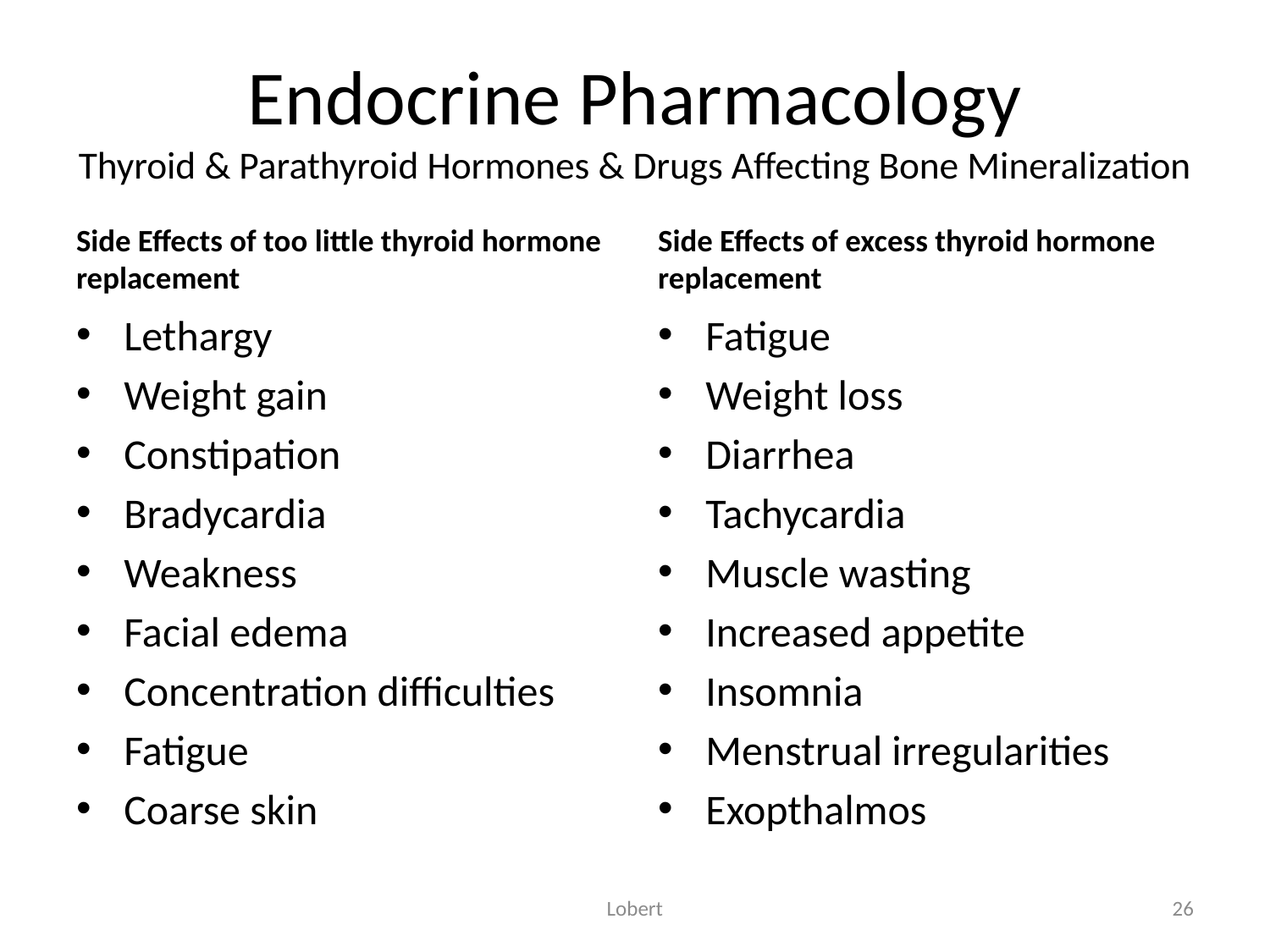

# Endocrine Pharmacology Thyroid & Parathyroid Hormones & Drugs Affecting Bone Mineralization
Side Effects of too little thyroid hormone replacement
Side Effects of excess thyroid hormone replacement
Lethargy
Weight gain
Constipation
Bradycardia
Weakness
Facial edema
Concentration difficulties
Fatigue
Coarse skin
Fatigue
Weight loss
Diarrhea
Tachycardia
Muscle wasting
Increased appetite
Insomnia
Menstrual irregularities
Exopthalmos

Lobert
26